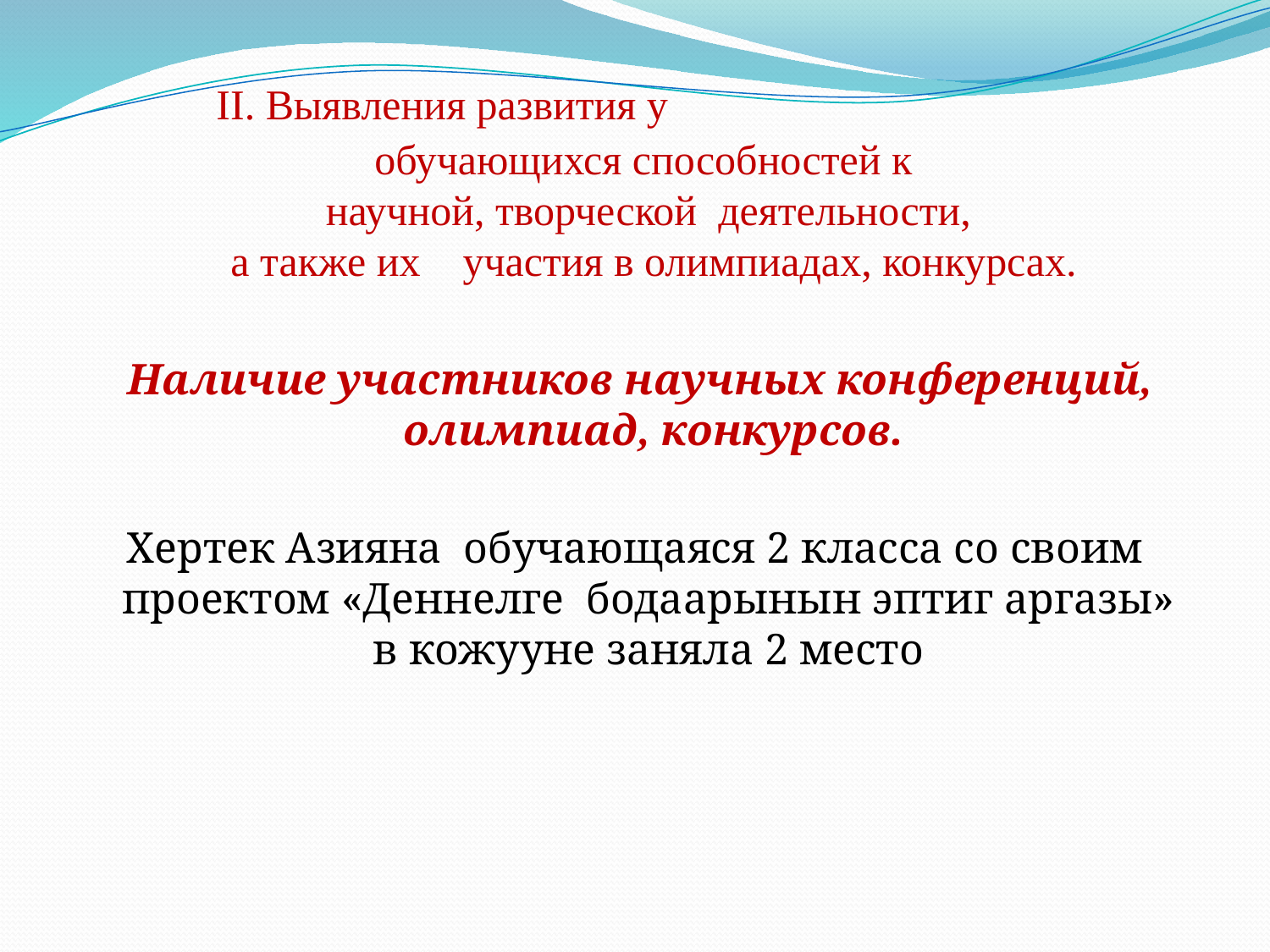

II. Выявления развития у                                       обучающихся способностей к
научной, творческой  деятельности,
а также их    участия в олимпиадах, конкурсах.

 Наличие участников научных конференций, олимпиад, конкурсов.

Хертек Азияна  обучающаяся 2 класса со своим проектом «Деннелге  бодаарынын эптиг аргазы»  в кожууне заняла 2 место